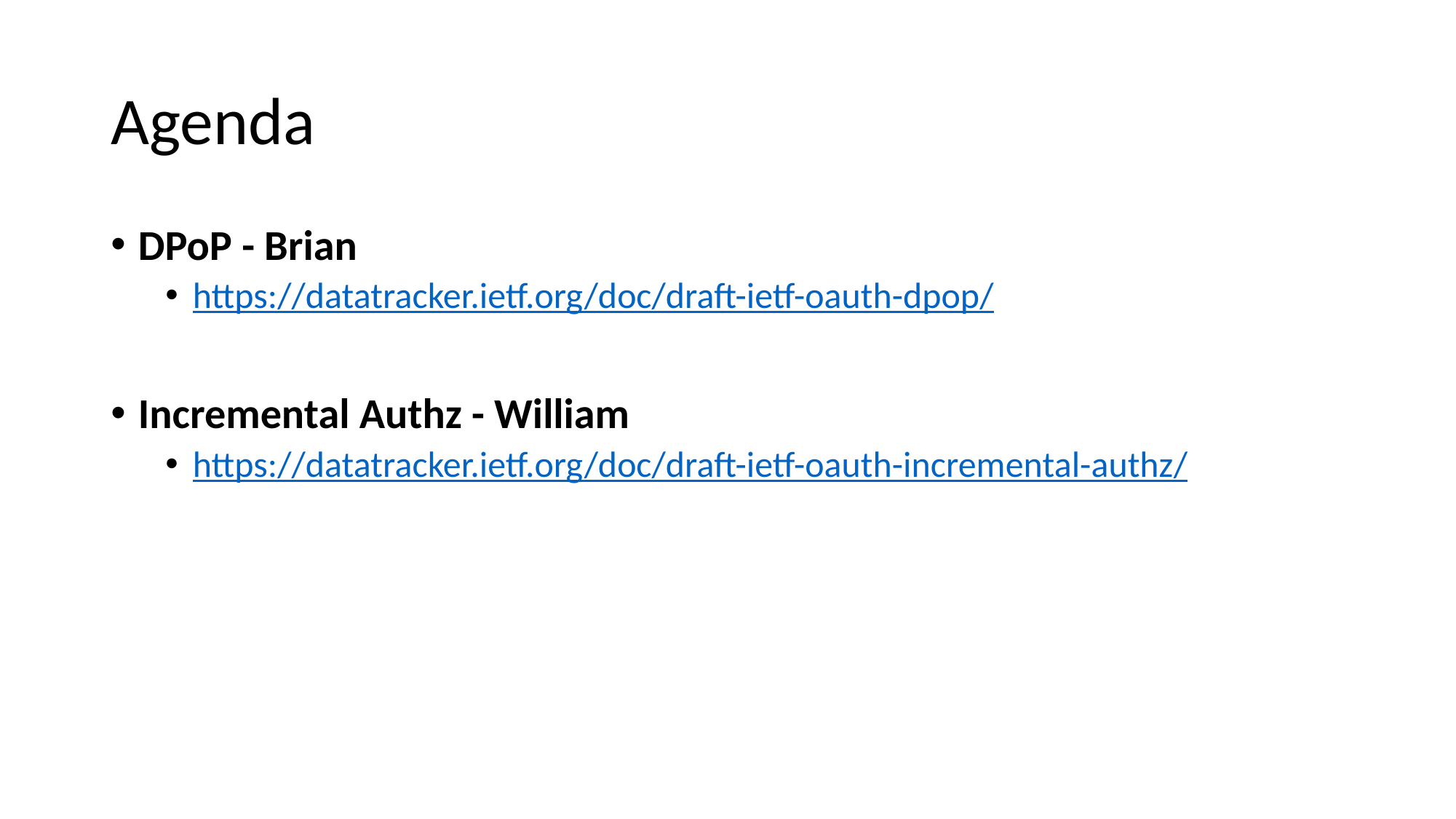

# Agenda
DPoP - Brian
https://datatracker.ietf.org/doc/draft-ietf-oauth-dpop/

Incremental Authz - William
https://datatracker.ietf.org/doc/draft-ietf-oauth-incremental-authz/